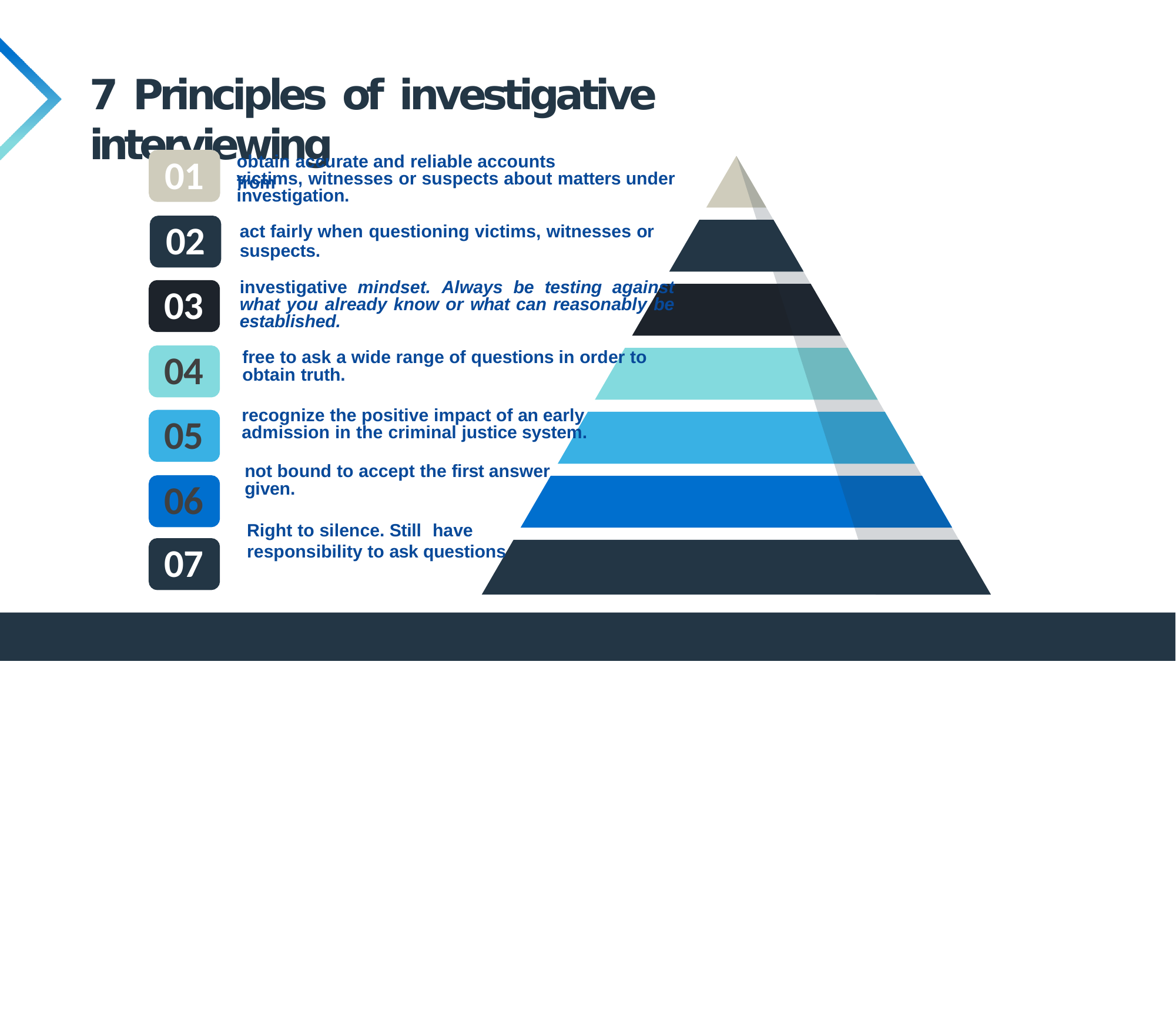

# 7 Principles of investigative interviewing
01
02
03
04
05
06
07
obtain accurate and reliable accounts from

victims, witnesses or suspects about matters under investigation.
act fairly when questioning victims, witnesses or
suspects.
investigative mindset. Always be testing against what you already know or what can reasonably be established.
free to ask a wide range of questions in order to obtain truth.
recognize the positive impact of an early admission in the criminal justice system.
not bound to accept the first answer given.
Right to silence. Still have responsibility to ask questions